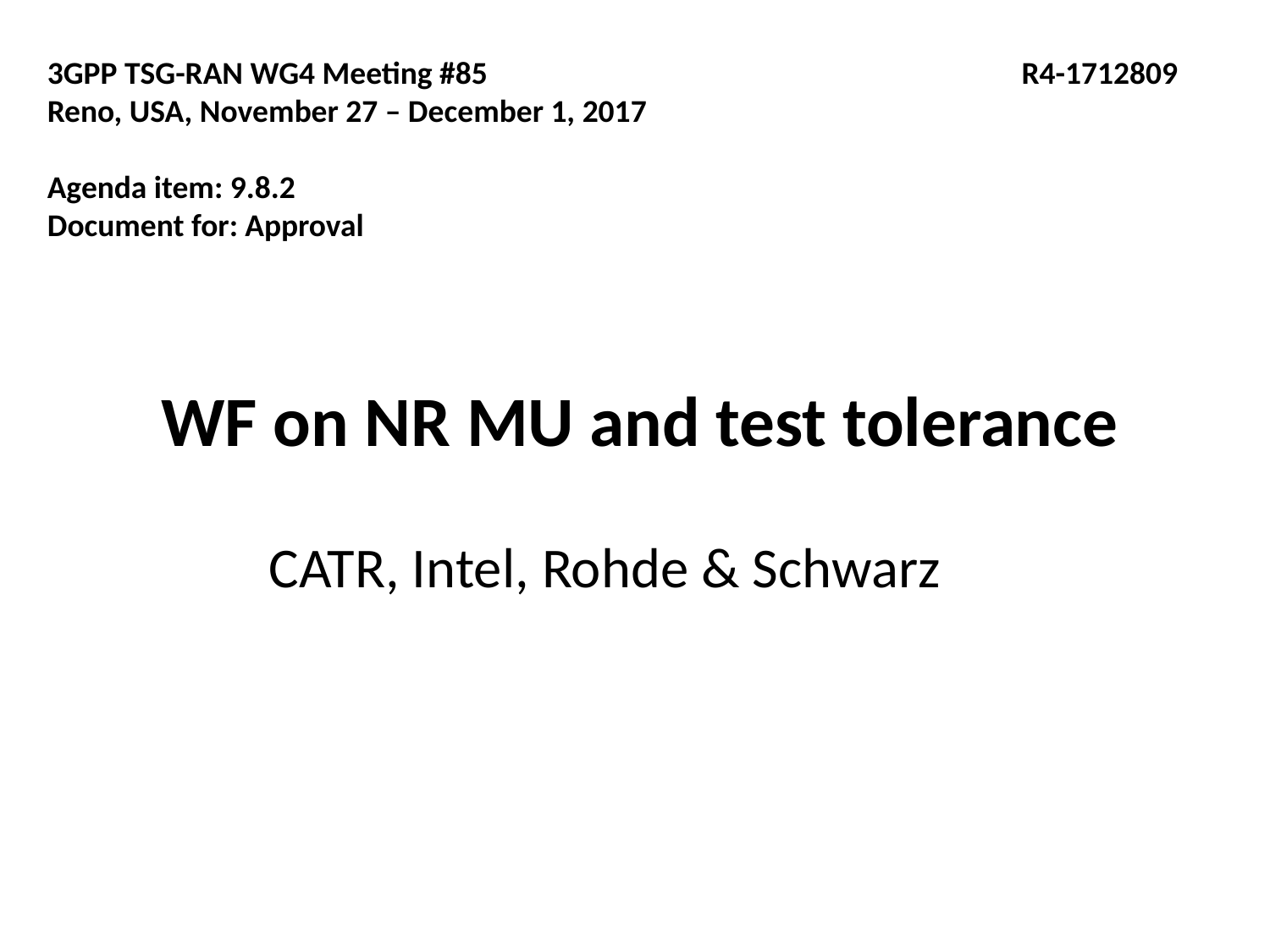

3GPP TSG-RAN WG4 Meeting #85	                                                                 R4-1712809
Reno, USA, November 27 – December 1, 2017

Agenda item: 9.8.2
Document for: Approval

# WF on NR MU and test tolerance
CATR, Intel, Rohde & Schwarz